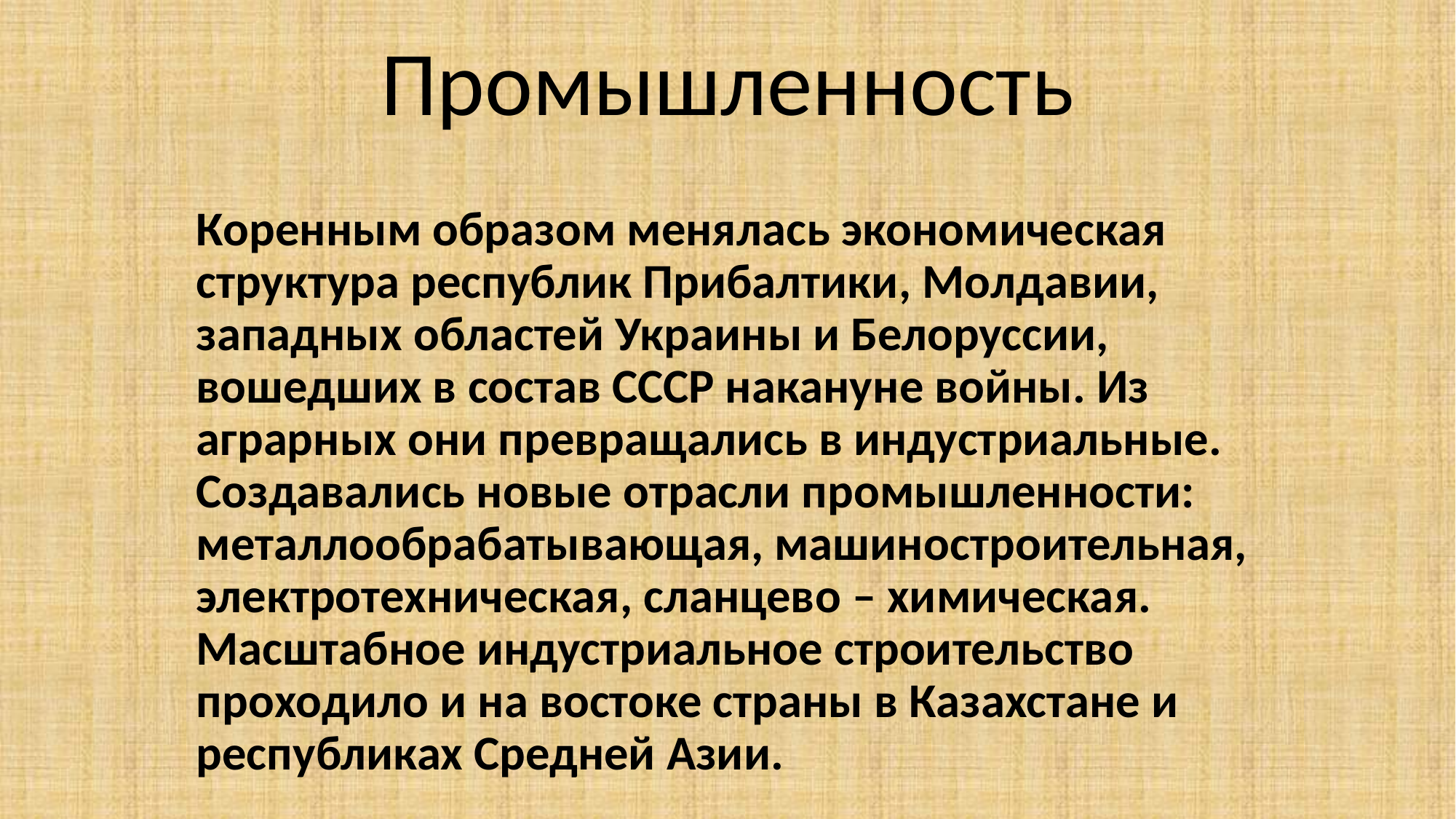

# Промышленность
Коренным образом менялась экономическая структура республик Прибалтики, Молдавии, западных областей Украины и Белоруссии, вошедших в состав СССР накануне войны. Из аграрных они превращались в индустриальные. Создавались новые отрасли промышленности: металлообрабатывающая, машиностроительная, электротехническая, сланцево – химическая. Масштабное индустриальное строительство проходило и на востоке страны в Казахстане и республиках Средней Азии.